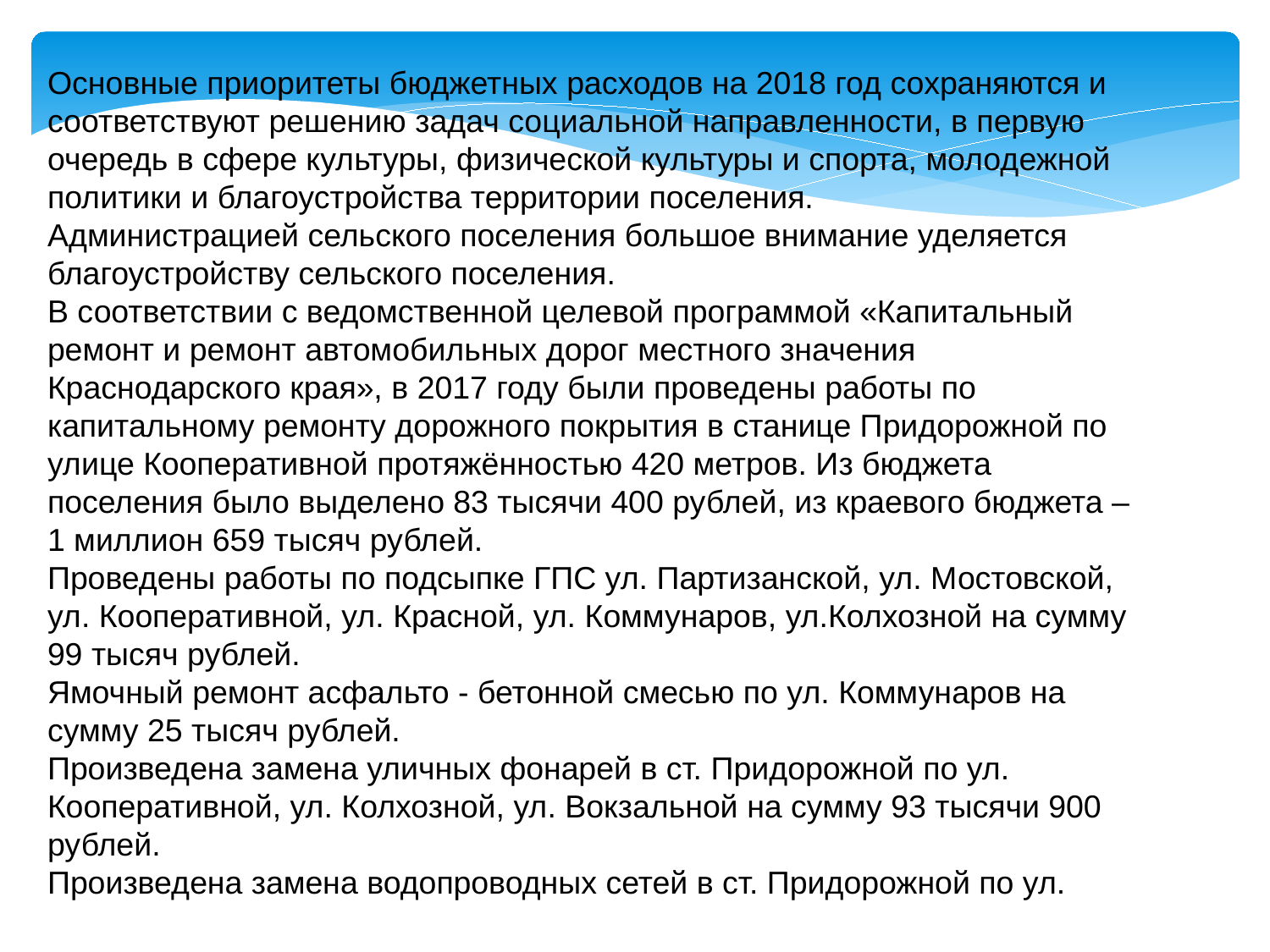

Основные приоритеты бюджетных расходов на 2018 год сохраняются и соответствуют решению задач социальной направленности, в первую очередь в сфере культуры, физической культуры и спорта, молодежной политики и благоустройства территории поселения.
Администрацией сельского поселения большое внимание уделяется благоустройству сельского поселения.
В соответствии с ведомственной целевой программой «Капитальный ремонт и ремонт автомобильных дорог местного значения Краснодарского края», в 2017 году были проведены работы по капитальному ремонту дорожного покрытия в станице Придорожной по улице Кооперативной протяжённостью 420 метров. Из бюджета поселения было выделено 83 тысячи 400 рублей, из краевого бюджета – 1 миллион 659 тысяч рублей.
Проведены работы по подсыпке ГПС ул. Партизанской, ул. Мостовской, ул. Кооперативной, ул. Красной, ул. Коммунаров, ул.Колхозной на сумму 99 тысяч рублей.
Ямочный ремонт асфальто - бетонной смесью по ул. Коммунаров на сумму 25 тысяч рублей.
Произведена замена уличных фонарей в ст. Придорожной по ул. Кооперативной, ул. Колхозной, ул. Вокзальной на сумму 93 тысячи 900 рублей.
Произведена замена водопроводных сетей в ст. Придорожной по ул.